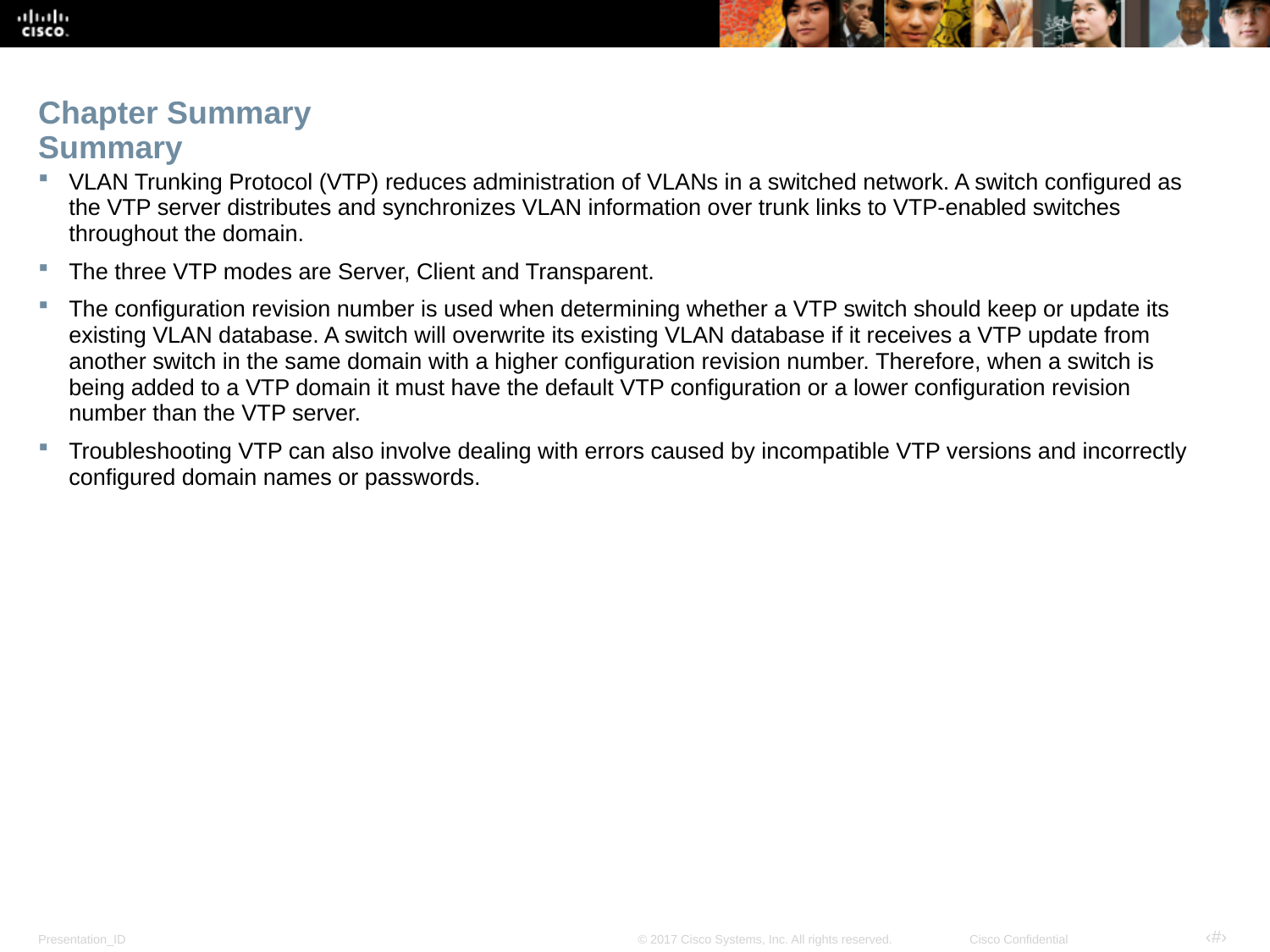

# Chapter Summary Summary
VLAN Trunking Protocol (VTP) reduces administration of VLANs in a switched network. A switch configured as the VTP server distributes and synchronizes VLAN information over trunk links to VTP-enabled switches throughout the domain.
The three VTP modes are Server, Client and Transparent.
The configuration revision number is used when determining whether a VTP switch should keep or update its existing VLAN database. A switch will overwrite its existing VLAN database if it receives a VTP update from another switch in the same domain with a higher configuration revision number. Therefore, when a switch is being added to a VTP domain it must have the default VTP configuration or a lower configuration revision number than the VTP server.
Troubleshooting VTP can also involve dealing with errors caused by incompatible VTP versions and incorrectly configured domain names or passwords.